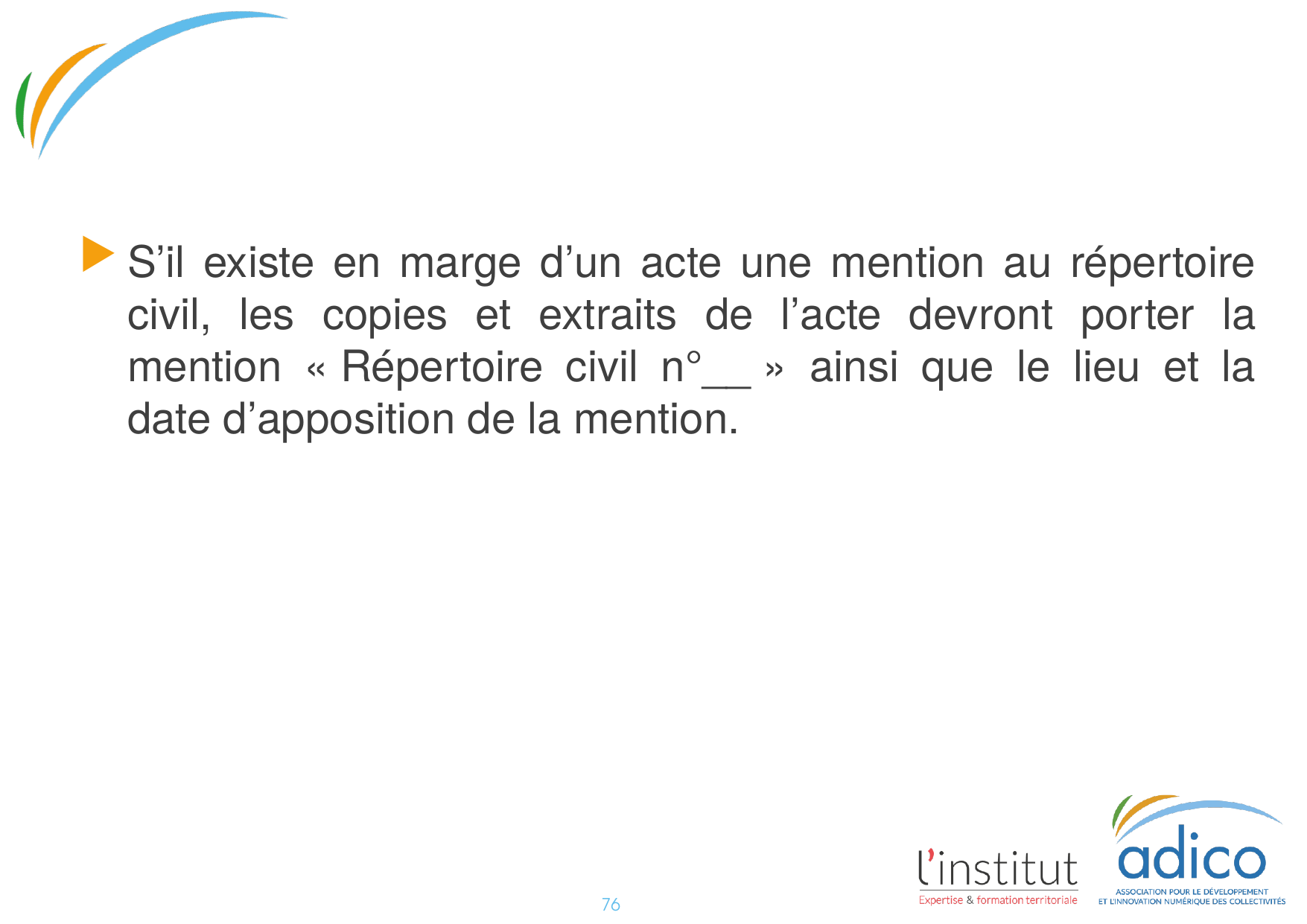

#

S’il existe en marge d’un acte une mention au répertoire civil, les copies et extraits de l’acte devront porter la mention « Répertoire civil n°__ » ainsi que le lieu et la date d’apposition de la mention.